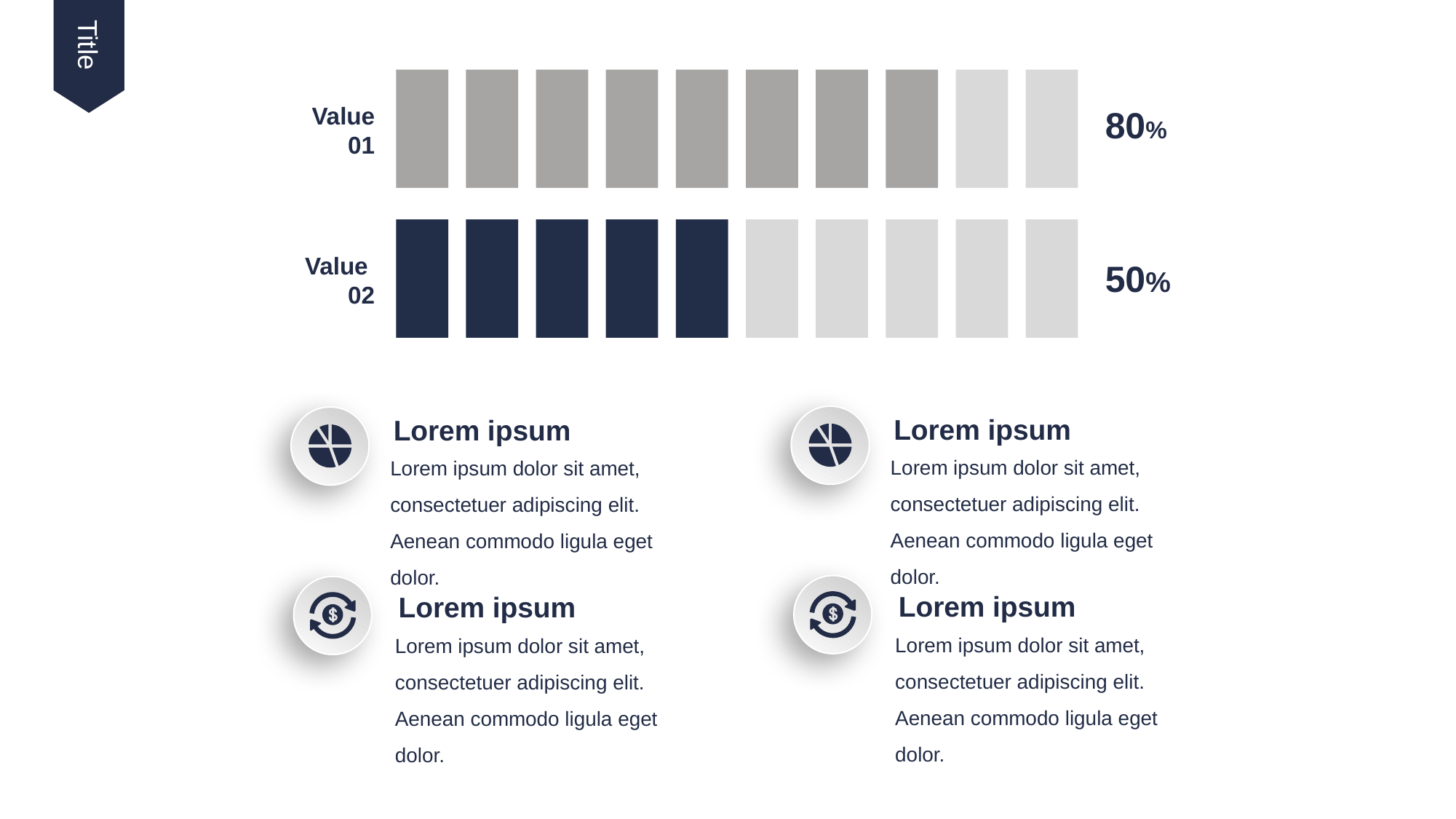

Title

Value
01
80%
Value
02
50%
Lorem ipsum

Lorem ipsum dolor sit amet, consectetuer adipiscing elit. Aenean commodo ligula eget dolor.

Lorem ipsum

Lorem ipsum dolor sit amet, consectetuer adipiscing elit. Aenean commodo ligula eget dolor.

Lorem ipsum

Lorem ipsum dolor sit amet, consectetuer adipiscing elit. Aenean commodo ligula eget dolor.

Lorem ipsum

Lorem ipsum dolor sit amet, consectetuer adipiscing elit. Aenean commodo ligula eget dolor.